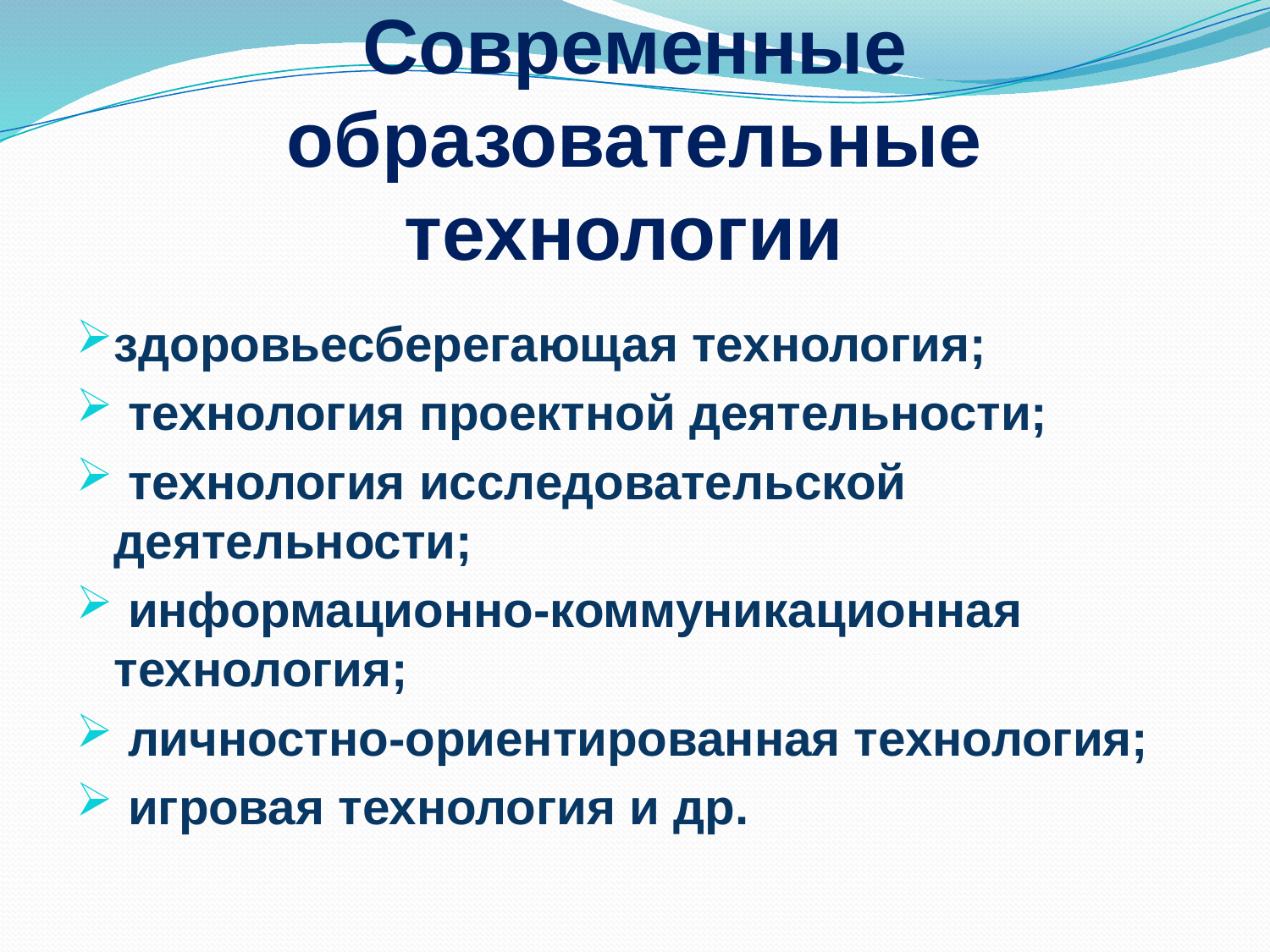

# Современные образовательные технологии
здоровьесберегающая технология;
 технология проектной деятельности;
 технология исследовательской деятельности;
 информационно-коммуникационная технология;
 личностно-ориентированная технология;
 игровая технология и др.